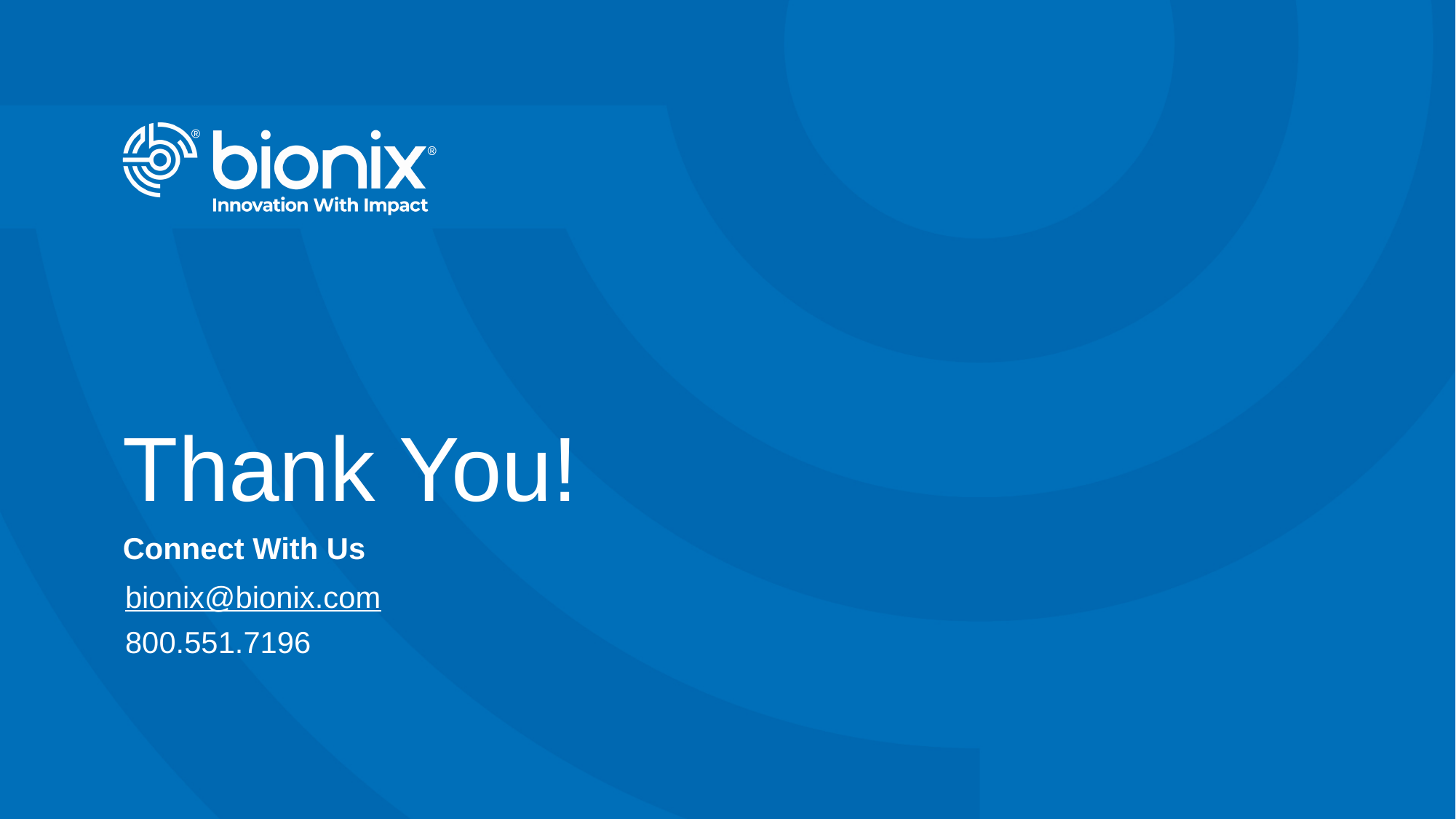

# Thank You!
Connect With Us
bionix@bionix.com
800.551.7196